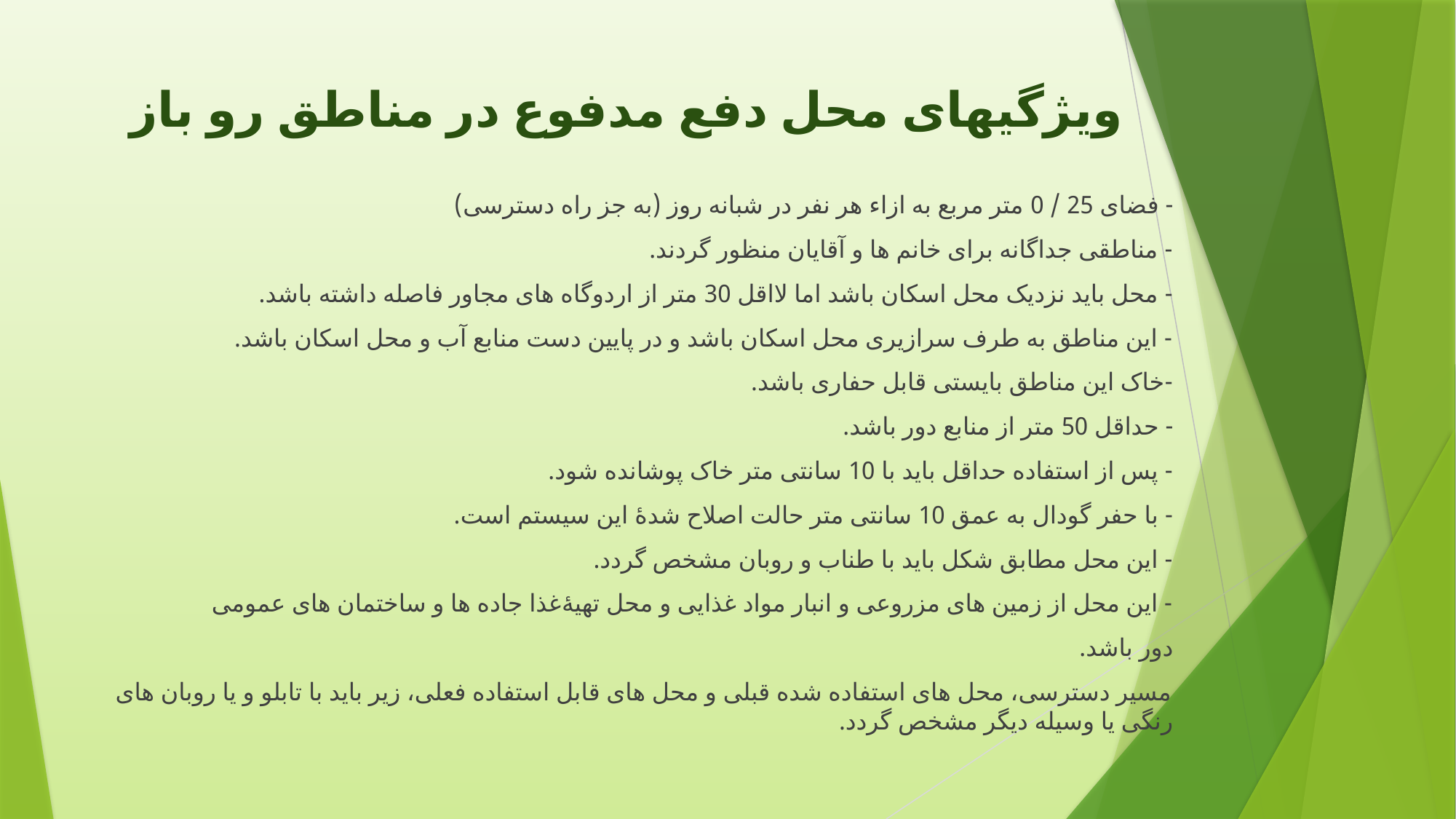

# ویژگیهای محل دفع مدفوع در مناطق رو باز
- فضای 25 / 0 متر مربع به ازاء هر نفر در شبانه روز (به جز راه دسترسی)
- مناطقی جداگانه برای خانم ها و آقایان منظور گردند.
- محل باید نزدیک محل اسکان باشد اما لااقل 30 متر از اردوگاه های مجاور فاصله داشته باشد.
- این مناطق به طرف سرازیری محل اسکان باشد و در پایین دست منابع آب و محل اسکان باشد.
-خاک این مناطق بایستی قابل حفاری باشد.
- حداقل 50 متر از منابع دور باشد.
- پس از استفاده حداقل باید با 10 سانتی متر خاک پوشانده شود.
- با حفر گودال به عمق 10 سانتی متر حالت اصلاح شدۀ این سیستم است.
- این محل مطابق شکل باید با طناب و روبان مشخص گردد.
- این محل از زمین های مزروعی و انبار مواد غذایی و محل تهیۀغذا جاده ها و ساختمان های عمومی
دور باشد.
مسیر دسترسی، محل های استفاده شده قبلی و محل های قابل استفاده فعلی، زیر باید با تابلو و یا روبان های رنگی یا وسیله دیگر مشخص گردد.